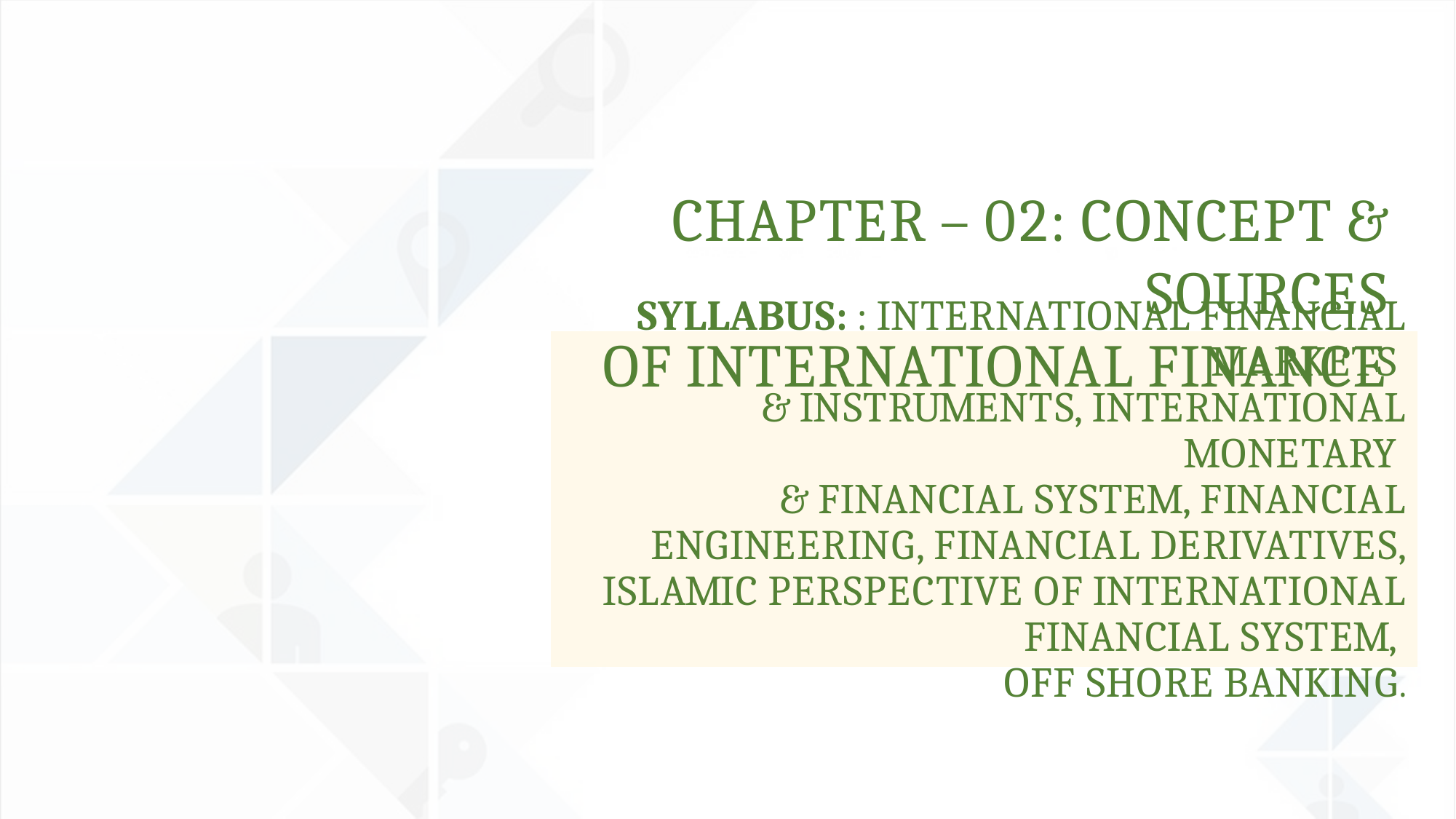

Chapter – 02: Concept & Sources
 of International Finance
# Syllabus: : International Financial Markets & Instruments, International Monetary & Financial System, Financial Engineering, Financial Derivatives, Islamic Perspective of International Financial System, Off Shore Banking.